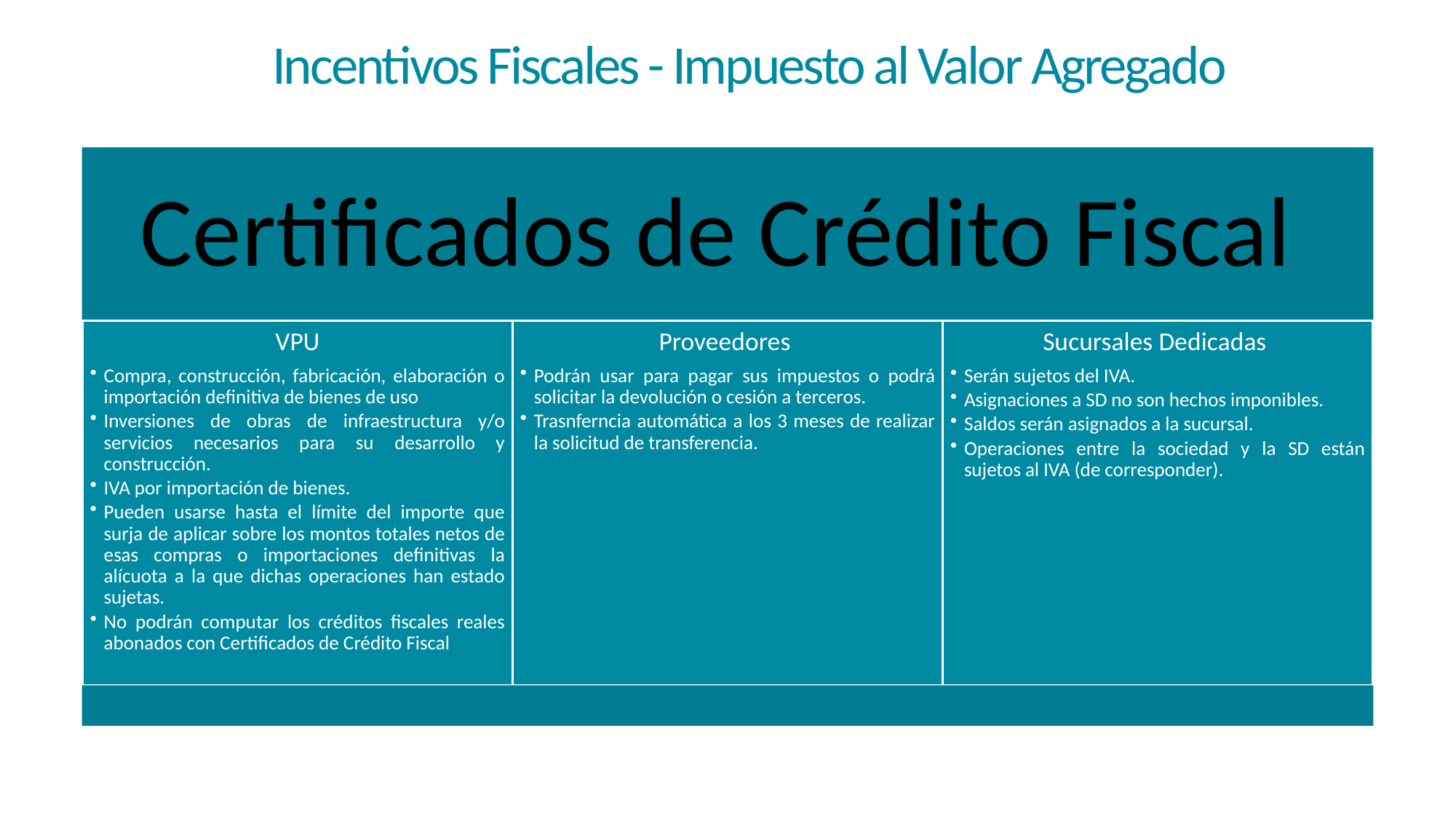

Incentivos Fiscales - Impuesto al Valor Agregado
Certificados de Crédito Fiscal
VPU
Compra, construcción, fabricación, elaboración o importación definitiva de bienes de uso
Inversiones de obras de infraestructura y/o servicios necesarios para su desarrollo y construcción.
IVA por importación de bienes.
Pueden usarse hasta el límite del importe que surja de aplicar sobre los montos totales netos de esas compras o importaciones definitivas la alícuota a la que dichas operaciones han estado sujetas.
No podrán computar los créditos fiscales reales abonados con Certificados de Crédito Fiscal
Proveedores
Podrán usar para pagar sus impuestos o podrá solicitar la devolución o cesión a terceros.
Trasnferncia automática a los 3 meses de realizar la solicitud de transferencia.
Sucursales Dedicadas
Serán sujetos del IVA.
Asignaciones a SD no son hechos imponibles.
Saldos serán asignados a la sucursal.
Operaciones entre la sociedad y la SD están sujetos al IVA (de corresponder).